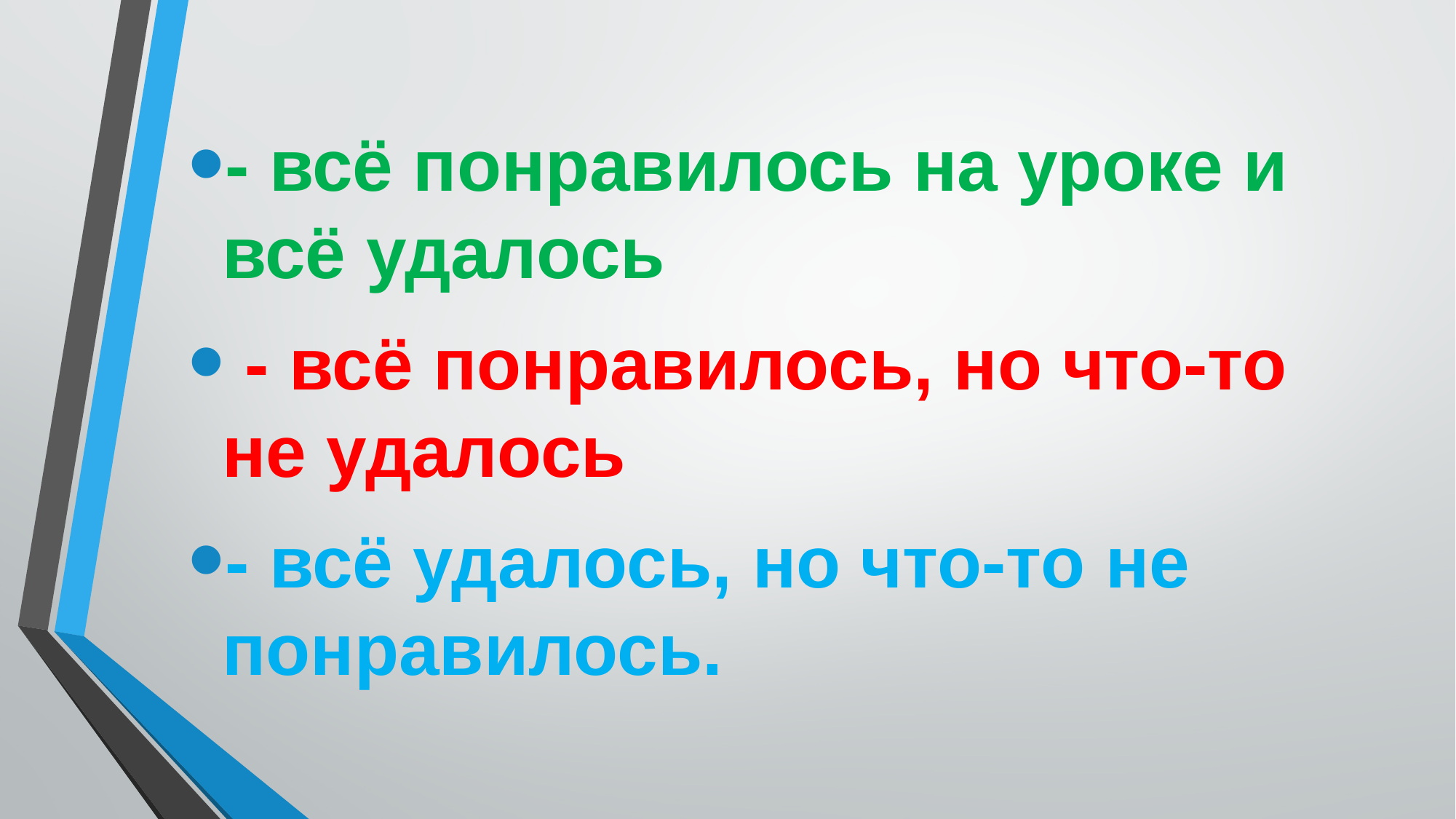

#
- всё понравилось на уроке и всё удалось
 - всё понравилось, но что-то не удалось
- всё удалось, но что-то не понравилось.